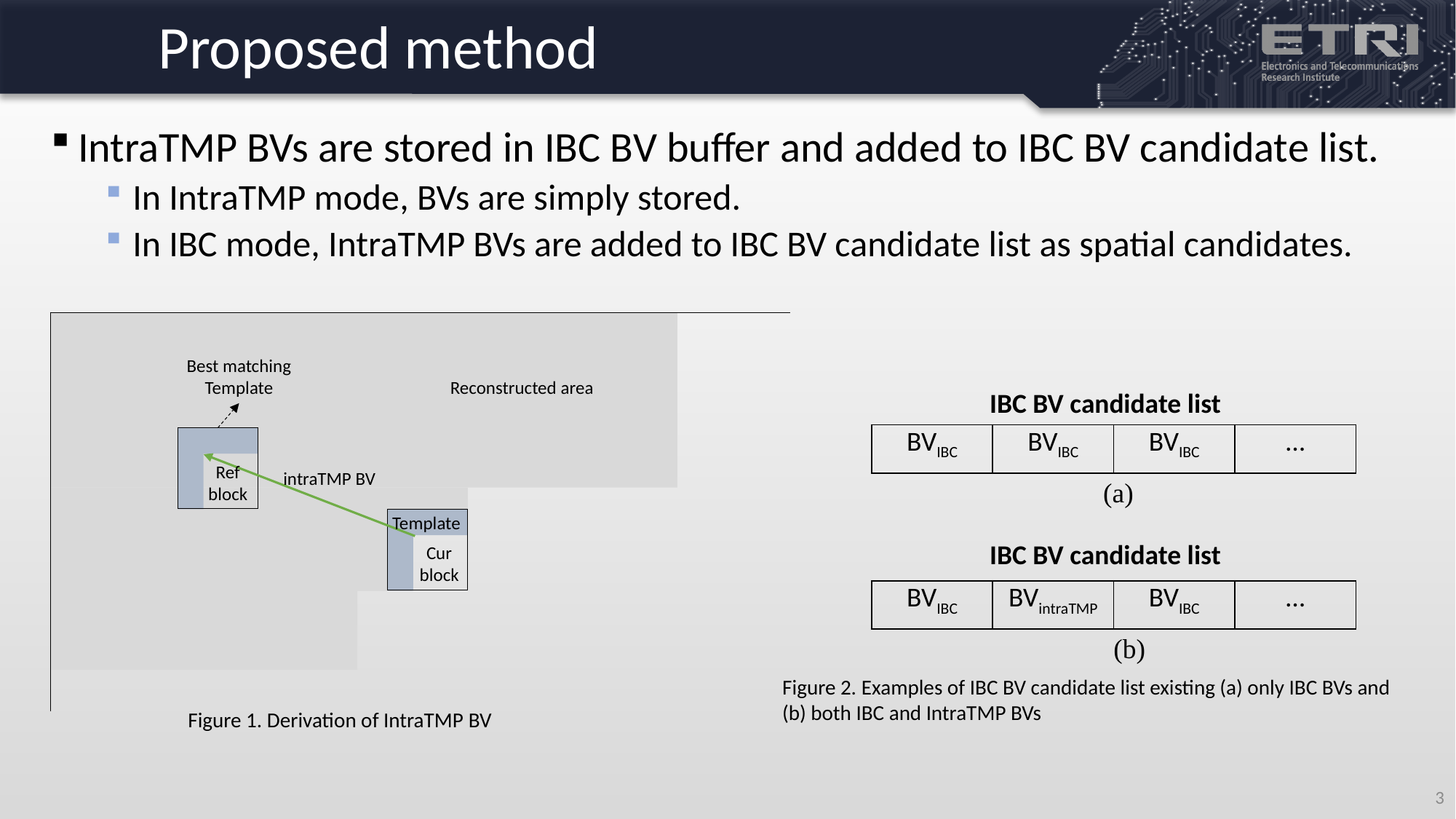

# Proposed method
IntraTMP BVs are stored in IBC BV buffer and added to IBC BV candidate list.
In IntraTMP mode, BVs are simply stored.
In IBC mode, IntraTMP BVs are added to IBC BV candidate list as spatial candidates.
|  |
| --- |

Best matching
Template
Reconstructed area
IBC BV candidate list
| BVIBC | BVIBC | BVIBC | … |
| --- | --- | --- | --- |

Ref
block
intraTMP BV
(a)

Template

IBC BV candidate list
Cur
block

| BVIBC | BVintraTMP | BVIBC | … |
| --- | --- | --- | --- |
(b)
Figure 2. Examples of IBC BV candidate list existing (a) only IBC BVs and (b) both IBC and IntraTMP BVs
Figure 1. Derivation of IntraTMP BV
3